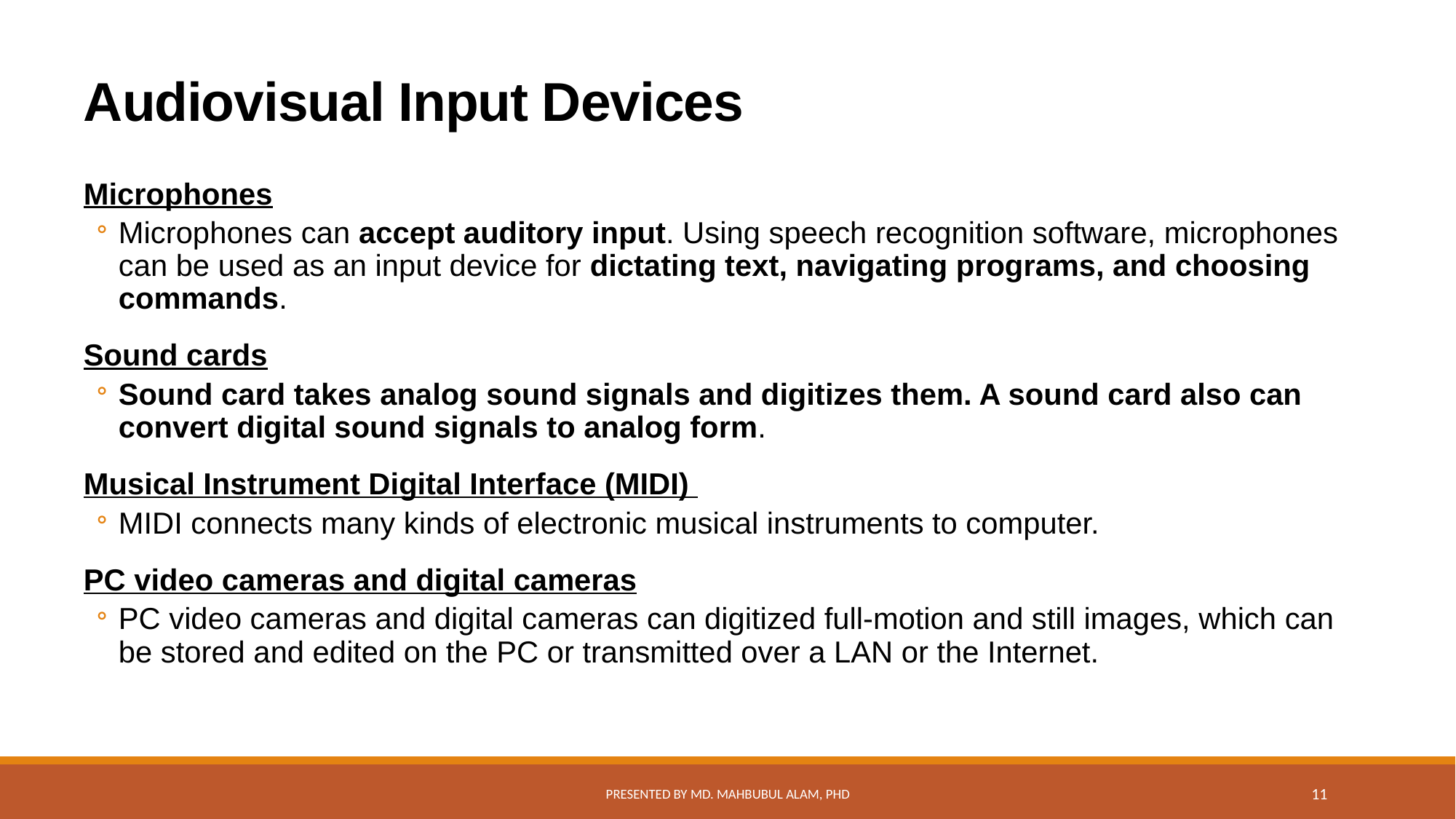

# Audiovisual Input Devices
Microphones
Microphones can accept auditory input. Using speech recognition software, microphones can be used as an input device for dictating text, navigating programs, and choosing commands.
Sound cards
Sound card takes analog sound signals and digitizes them. A sound card also can convert digital sound signals to analog form.
Musical Instrument Digital Interface (MIDI)
MIDI connects many kinds of electronic musical instruments to computer.
PC video cameras and digital cameras
PC video cameras and digital cameras can digitized full-motion and still images, which can be stored and edited on the PC or transmitted over a LAN or the Internet.
Presented by Md. Mahbubul Alam, PhD
11